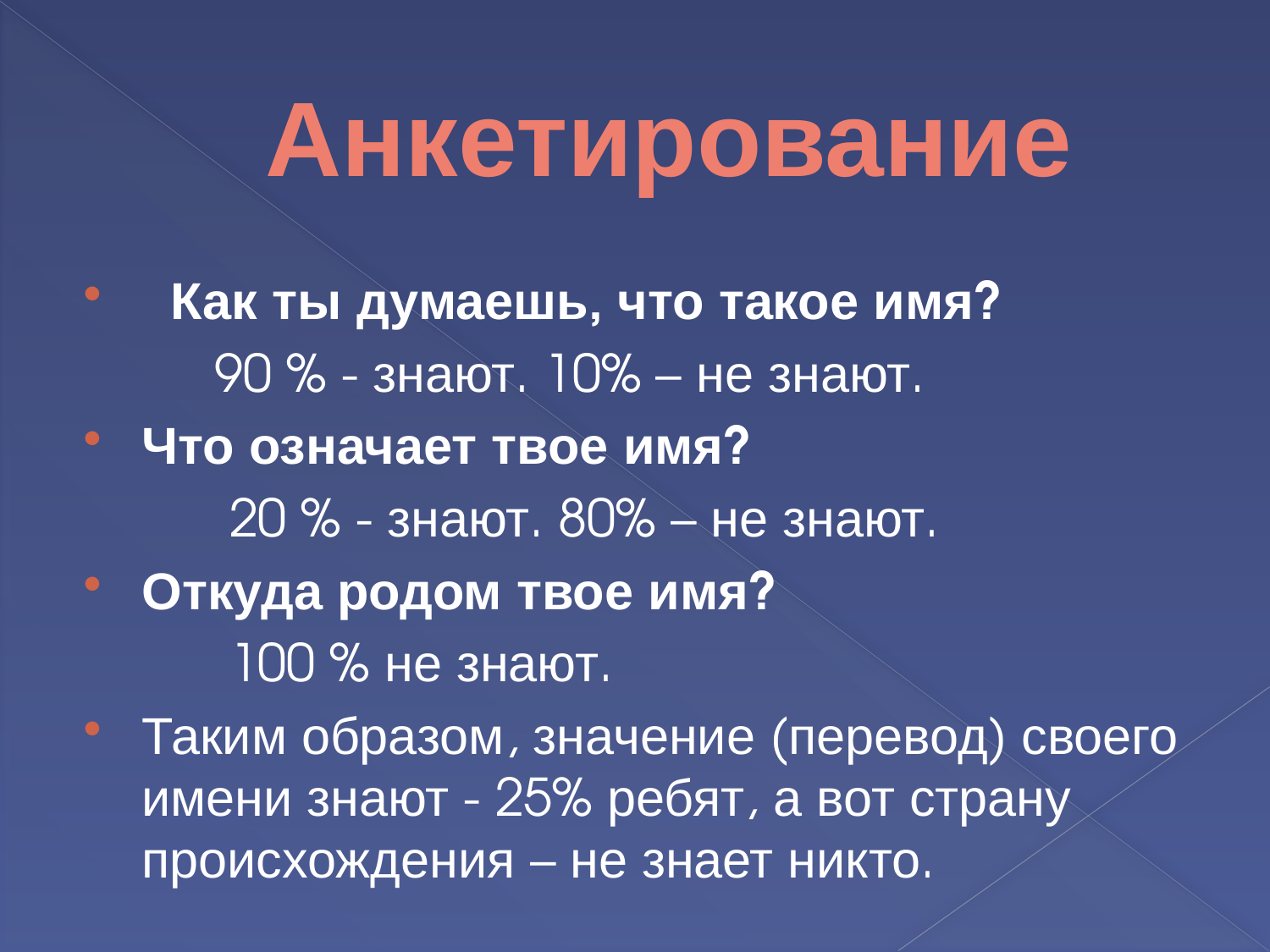

# Анкетирование
  Как ты думаешь, что такое имя?
         90 % - знают. 10% – не знают.
Что означает твое имя?
          20 % - знают. 80% – не знают.
Откуда родом твое имя?
          100 % не знают.
Таким образом, значение (перевод) своего имени знают - 25% ребят, а вот страну происхождения – не знает никто.